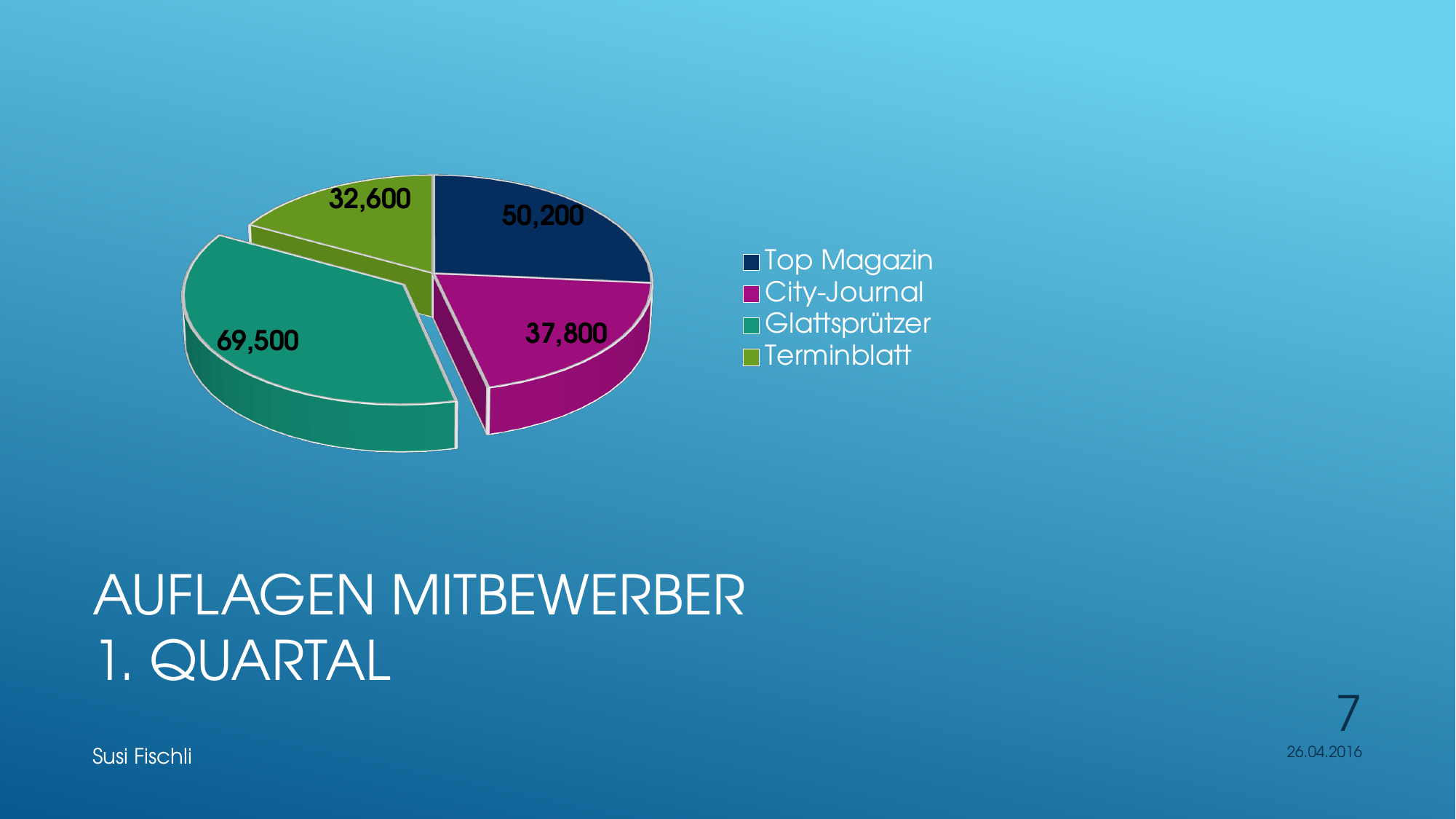

[unsupported chart]

# Auflagen Mitbewerber 1. Quartal
7
Susi Fischli
26.04.2016